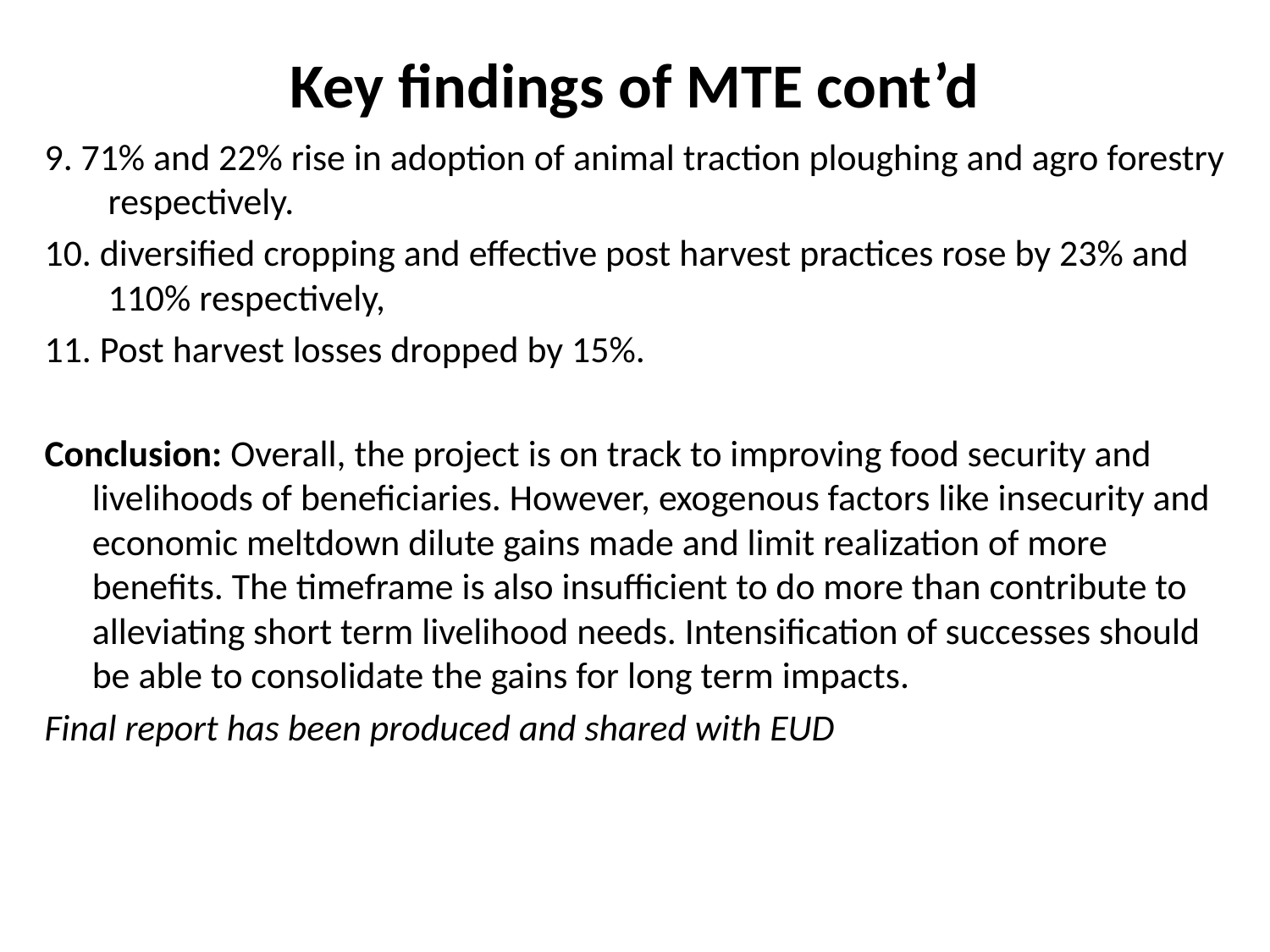

# Key findings of MTE cont’d
9. 71% and 22% rise in adoption of animal traction ploughing and agro forestry respectively.
10. diversified cropping and effective post harvest practices rose by 23% and 110% respectively,
11. Post harvest losses dropped by 15%.

Conclusion: Overall, the project is on track to improving food security and livelihoods of beneficiaries. However, exogenous factors like insecurity and economic meltdown dilute gains made and limit realization of more benefits. The timeframe is also insufficient to do more than contribute to alleviating short term livelihood needs. Intensification of successes should be able to consolidate the gains for long term impacts.
Final report has been produced and shared with EUD